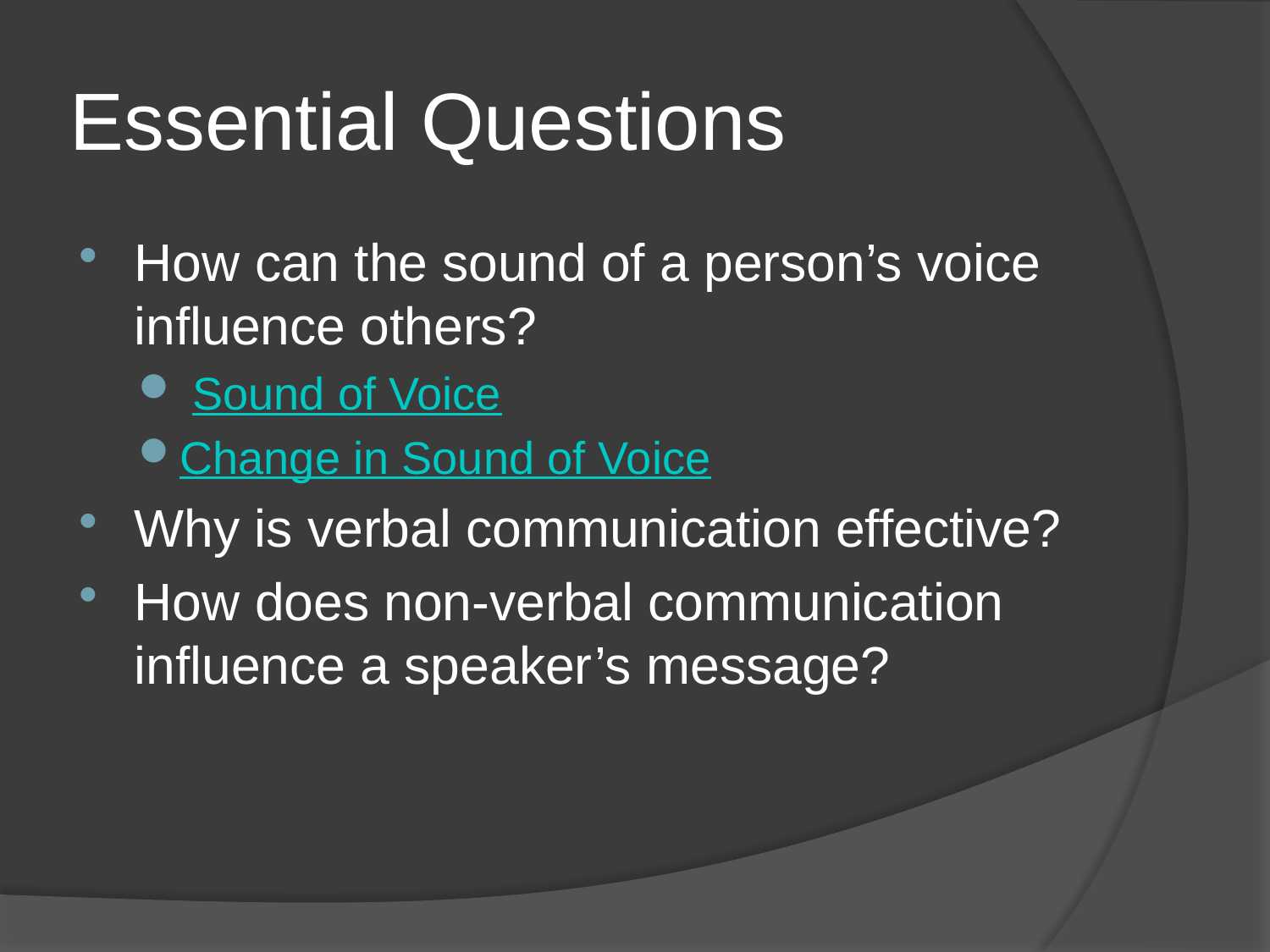

# Essential Questions
How can the sound of a person’s voice influence others?
 Sound of Voice
Change in Sound of Voice
Why is verbal communication effective?
How does non-verbal communication influence a speaker’s message?